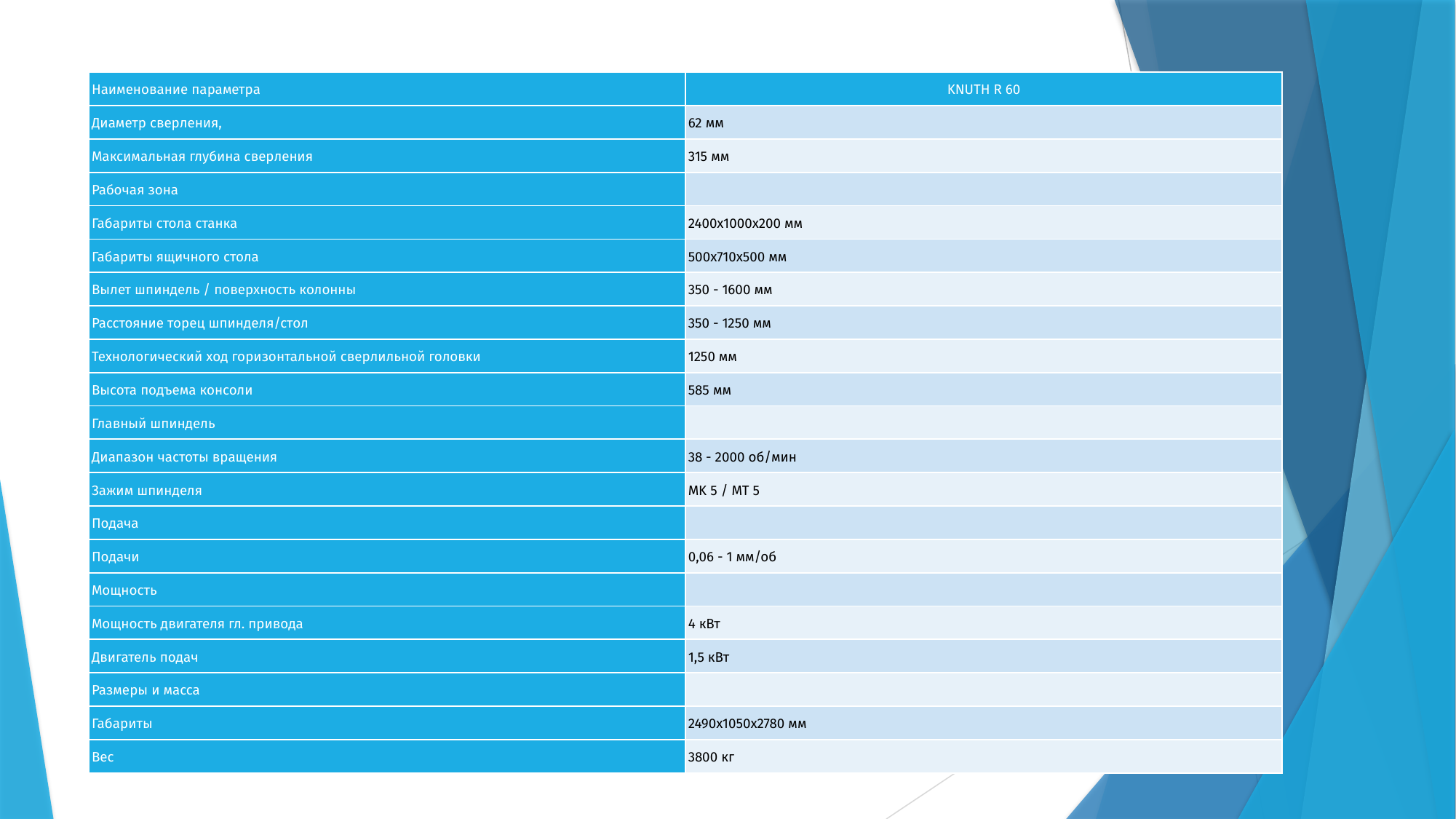

| Наименование параметра | KNUTH R 60 |
| --- | --- |
| Диаметр сверления, | 62 мм |
| Максимальная глубина сверления | 315 мм |
| Рабочая зона |  |
| Габариты стола станка | 2400x1000x200 мм |
| Габариты ящичного стола | 500x710x500 мм |
| Вылет шпиндель / поверхность колонны | 350 - 1600 мм |
| Расстояние торец шпинделя/стол | 350 - 1250 мм |
| Технологический ход горизонтальной сверлильной головки | 1250 мм |
| Высота подъема консоли | 585 мм |
| Главный шпиндель |  |
| Диапазон частоты вращения | 38 - 2000 об/мин |
| Зажим шпинделя | MK 5 / MT 5 |
| Подача |  |
| Подачи | 0,06 - 1 мм/об |
| Мощность |  |
| Мощность двигателя гл. привода | 4 кВт |
| Двигатель подач | 1,5 кВт |
| Размеры и масса |  |
| Габариты | 2490x1050x2780 мм |
| Вес | 3800 кг |